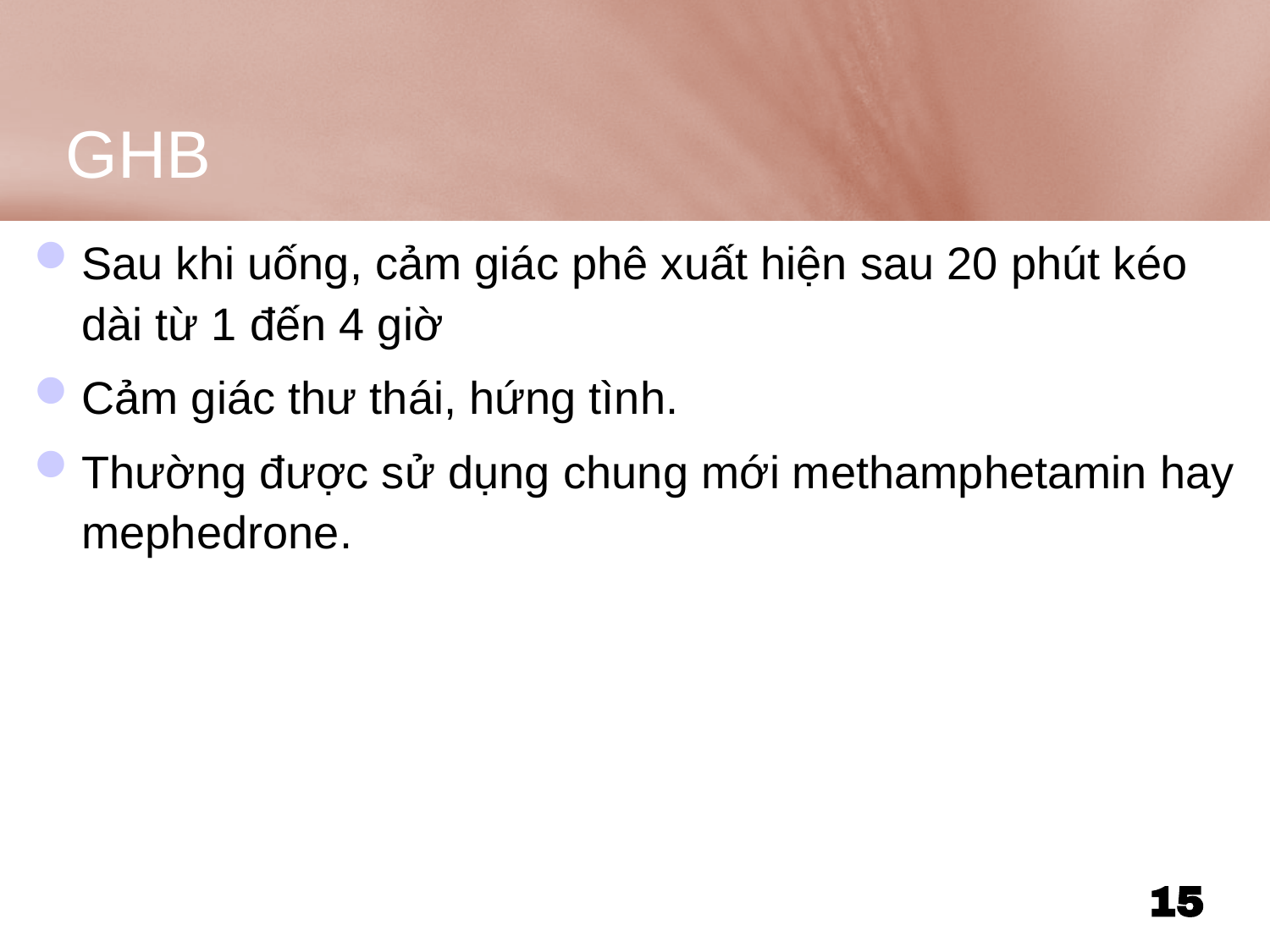

# GHB
Sau khi uống, cảm giác phê xuất hiện sau 20 phút kéo dài từ 1 đến 4 giờ
Cảm giác thư thái, hứng tình.
Thường được sử dụng chung mới methamphetamin hay mephedrone.
15